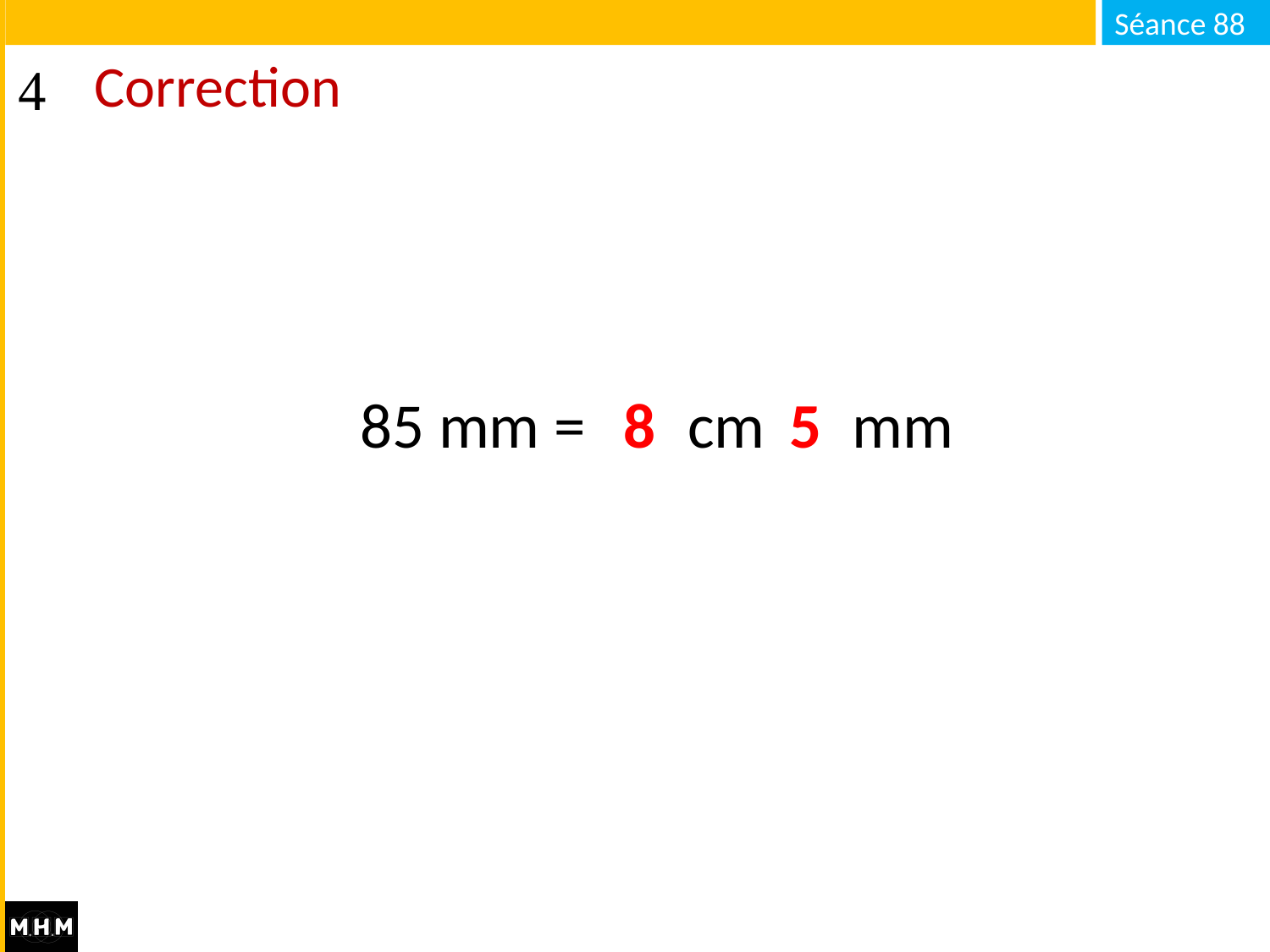

# Correction
5
8
85 mm =  …  cm …  mm